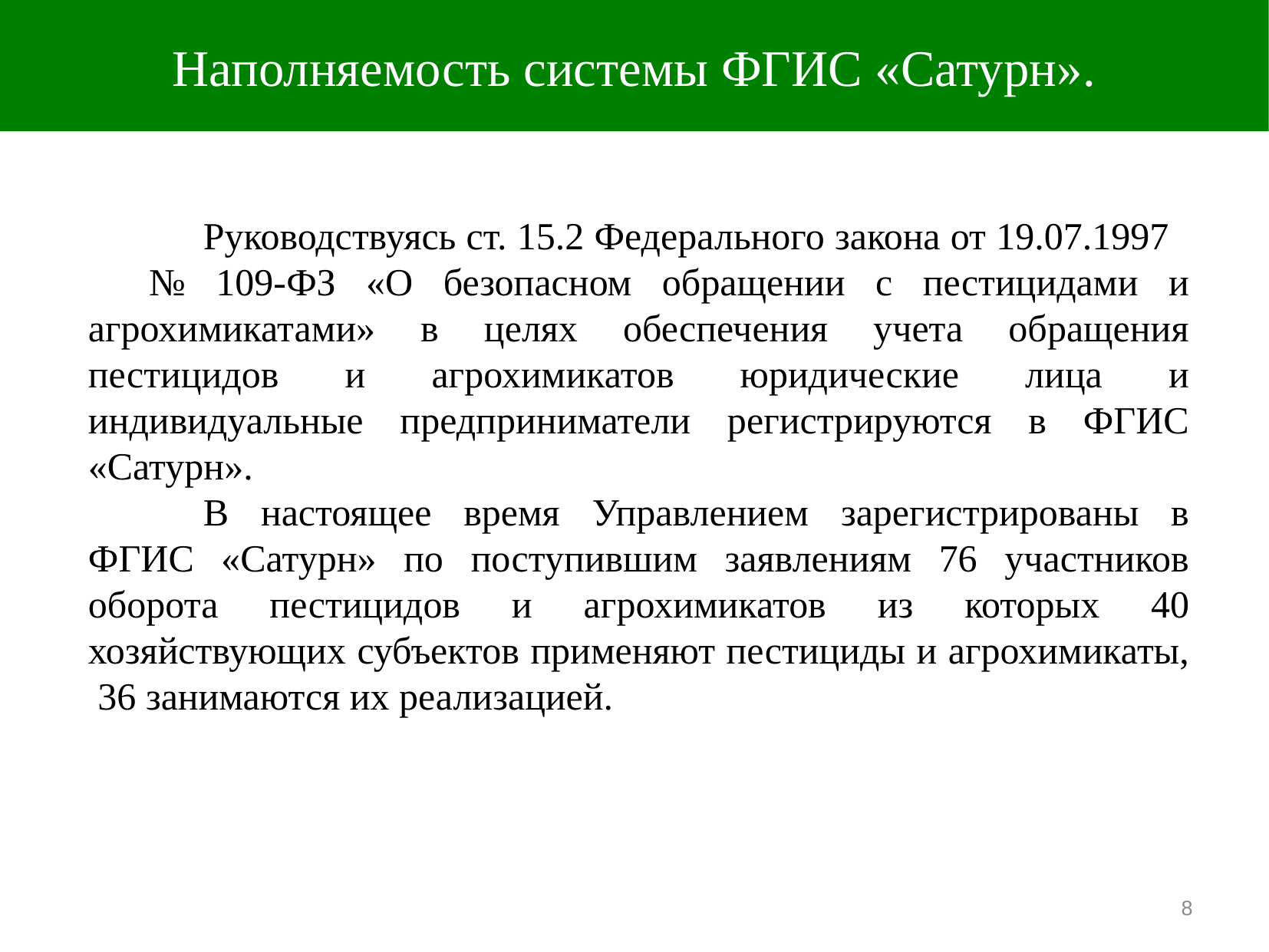

# Наполняемость системы ФГИС «Сатурн».
	Руководствуясь ст. 15.2 Федерального закона от 19.07.1997     № 109-ФЗ «О безопасном обращении с пестицидами и агрохимикатами» в целях обеспечения учета обращения пестицидов и агрохимикатов юридические лица и индивидуальные предприниматели регистрируются в ФГИС «Сатурн».
	В настоящее время Управлением зарегистрированы в ФГИС «Сатурн» по поступившим заявлениям 76 участников оборота пестицидов и агрохимикатов из которых 40 хозяйствующих субъектов применяют пестициды и агрохимикаты,  36 занимаются их реализацией.

8